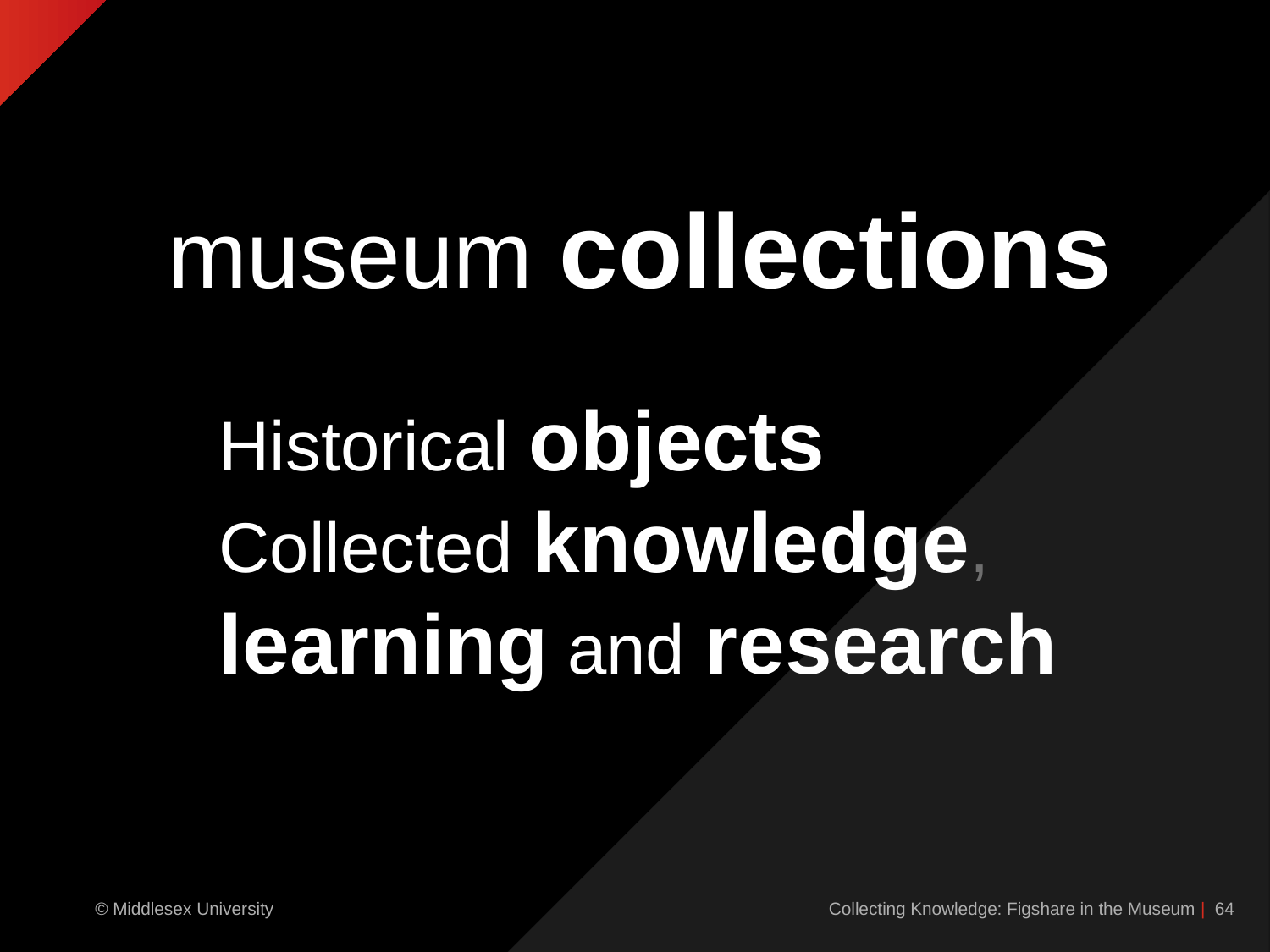

museum collections
Historical objects
Collected knowledge, learning and research
Collecting Knowledge: Figshare in the Museum
|  64